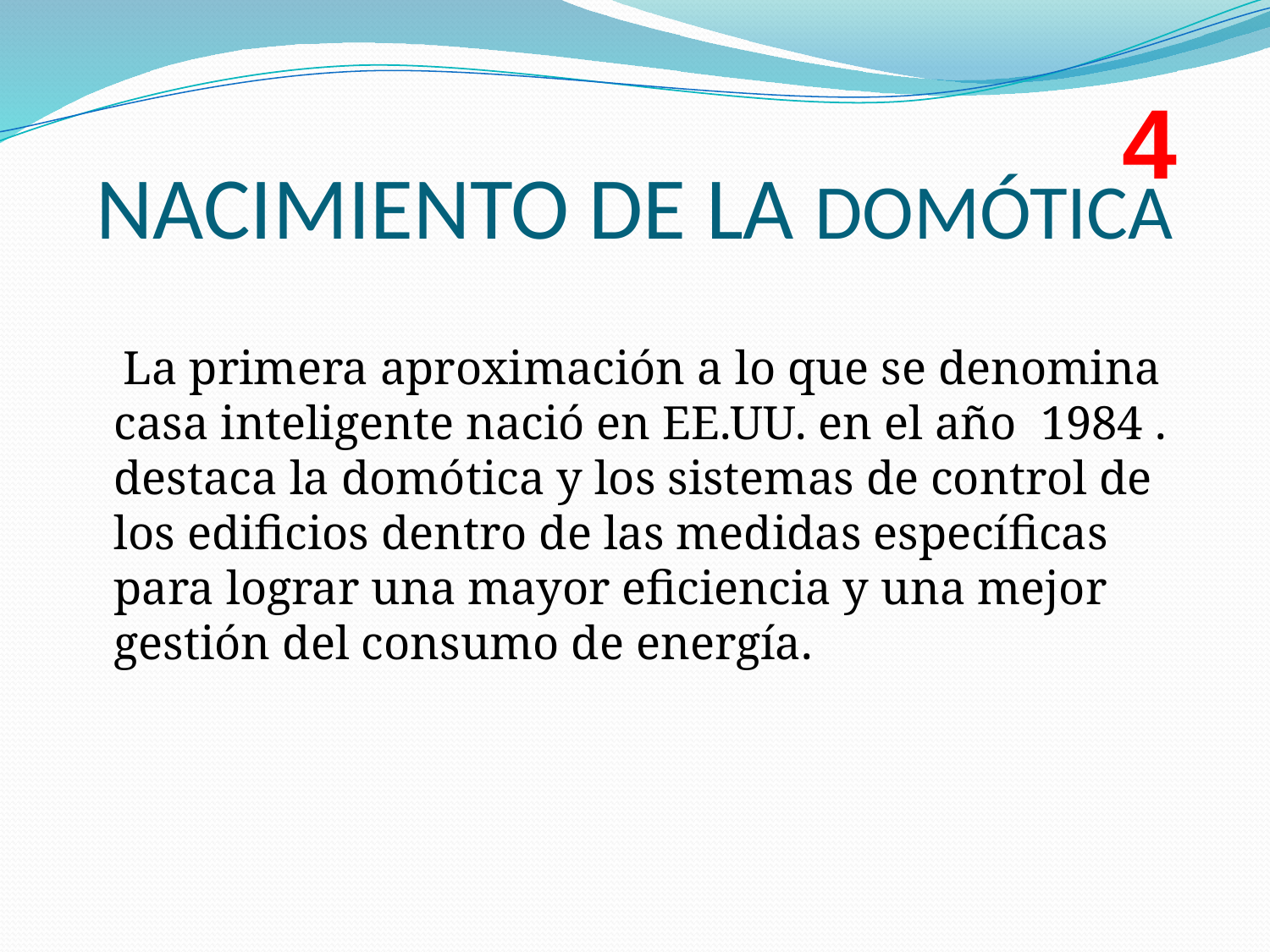

4
# NACIMIENTO DE LA DOMÓTICA

    La primera aproximación a lo que se denomina casa inteligente nació en EE.UU. en el año  1984 . destaca la domótica y los sistemas de control de los edificios dentro de las medidas específicas para lograr una mayor eficiencia y una mejor gestión del consumo de energía.